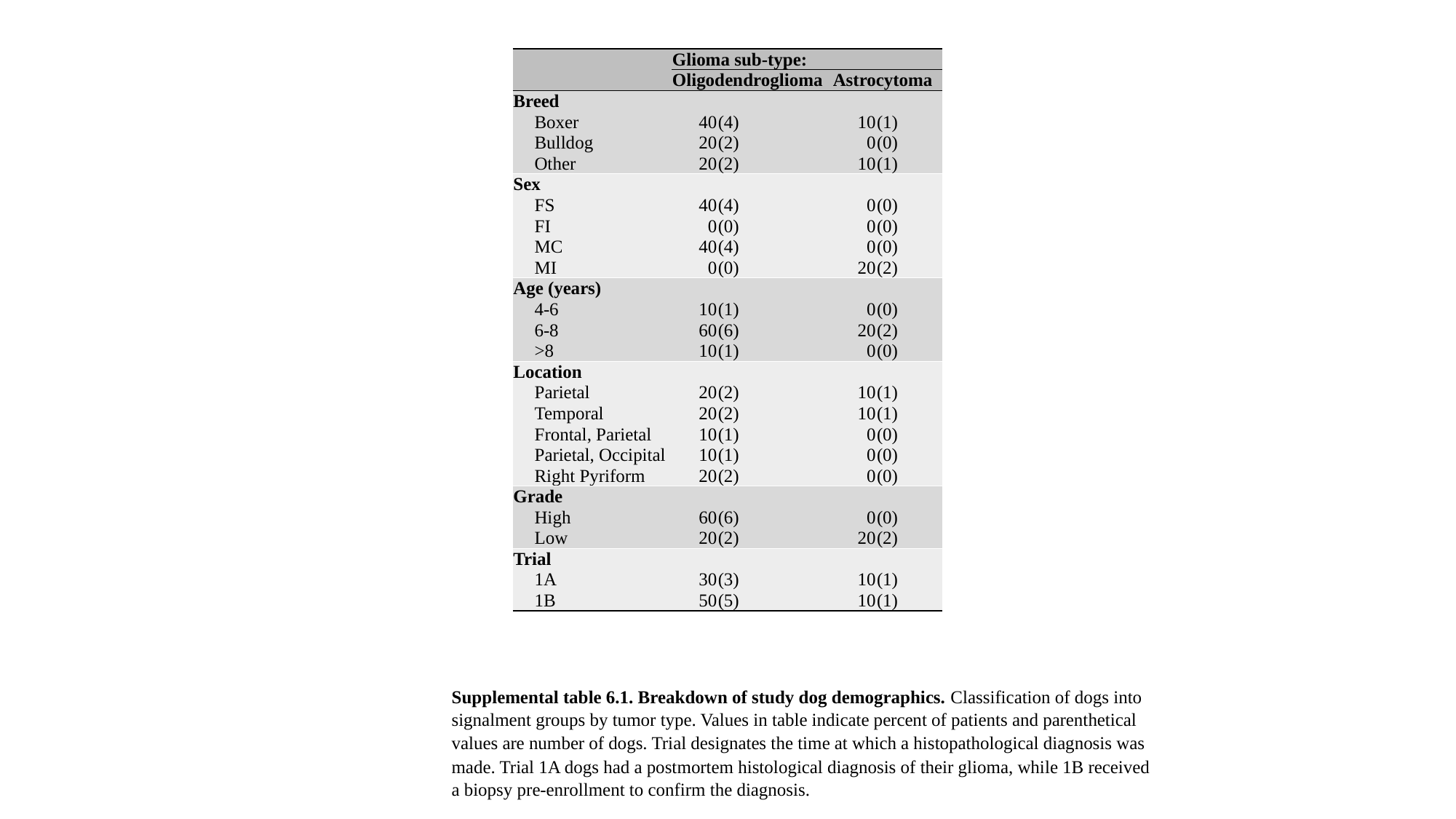

|  |  | Glioma sub-type: |  |  |  |
| --- | --- | --- | --- | --- | --- |
|  |  | Oligodendroglioma |  | Astrocytoma |  |
| Breed |  |  |  |  |  |
|  | Boxer | 40 | (4) | 10 | (1) |
|  | Bulldog | 20 | (2) | 0 | (0) |
|  | Other | 20 | (2) | 10 | (1) |
| Sex |  |  |  |  |  |
|  | FS | 40 | (4) | 0 | (0) |
|  | FI | 0 | (0) | 0 | (0) |
|  | MC | 40 | (4) | 0 | (0) |
|  | MI | 0 | (0) | 20 | (2) |
| Age (years) |  |  |  |  |  |
|  | 4-6 | 10 | (1) | 0 | (0) |
|  | 6-8 | 60 | (6) | 20 | (2) |
|  | >8 | 10 | (1) | 0 | (0) |
| Location |  |  |  |  |  |
|  | Parietal | 20 | (2) | 10 | (1) |
|  | Temporal | 20 | (2) | 10 | (1) |
|  | Frontal, Parietal | 10 | (1) | 0 | (0) |
|  | Parietal, Occipital | 10 | (1) | 0 | (0) |
|  | Right Pyriform | 20 | (2) | 0 | (0) |
| Grade |  |  |  |  |  |
|  | High | 60 | (6) | 0 | (0) |
|  | Low | 20 | (2) | 20 | (2) |
| Trial |  |  |  |  |  |
|  | 1A | 30 | (3) | 10 | (1) |
|  | 1B | 50 | (5) | 10 | (1) |
Supplemental table 6.1. Breakdown of study dog demographics. Classification of dogs into signalment groups by tumor type. Values in table indicate percent of patients and parenthetical values are number of dogs. Trial designates the time at which a histopathological diagnosis was made. Trial 1A dogs had a postmortem histological diagnosis of their glioma, while 1B received a biopsy pre-enrollment to confirm the diagnosis.